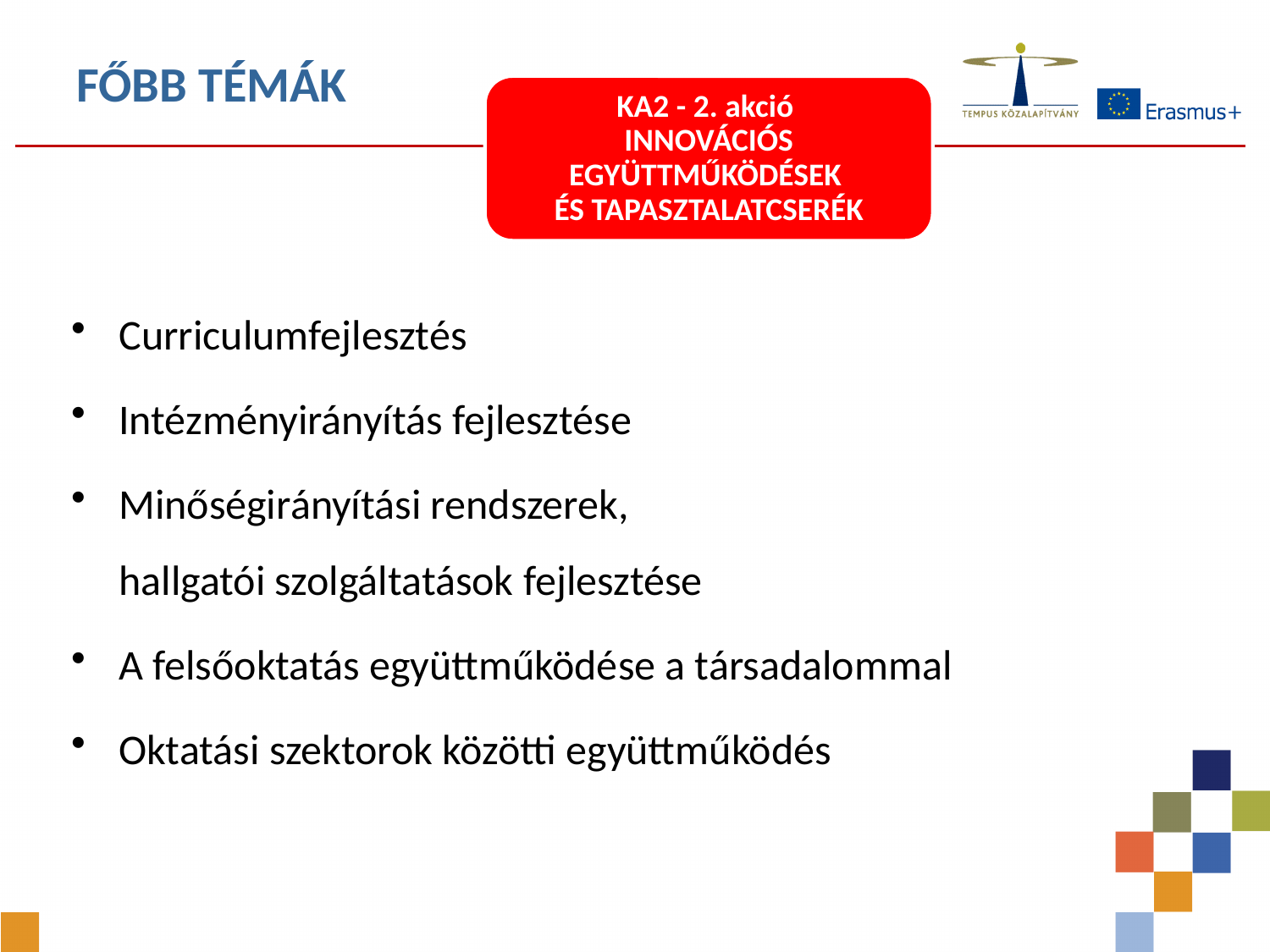

# Főbb témák

KA2 - 2. akció
INNOVÁCIÓS EGYÜTTMŰKÖDÉSEK
ÉS TAPASZTALATCSERÉK
Curriculumfejlesztés
Intézményirányítás fejlesztése
Minőségirányítási rendszerek,
hallgatói szolgáltatások fejlesztése
A felsőoktatás együttműködése a társadalommal
Oktatási szektorok közötti együttműködés